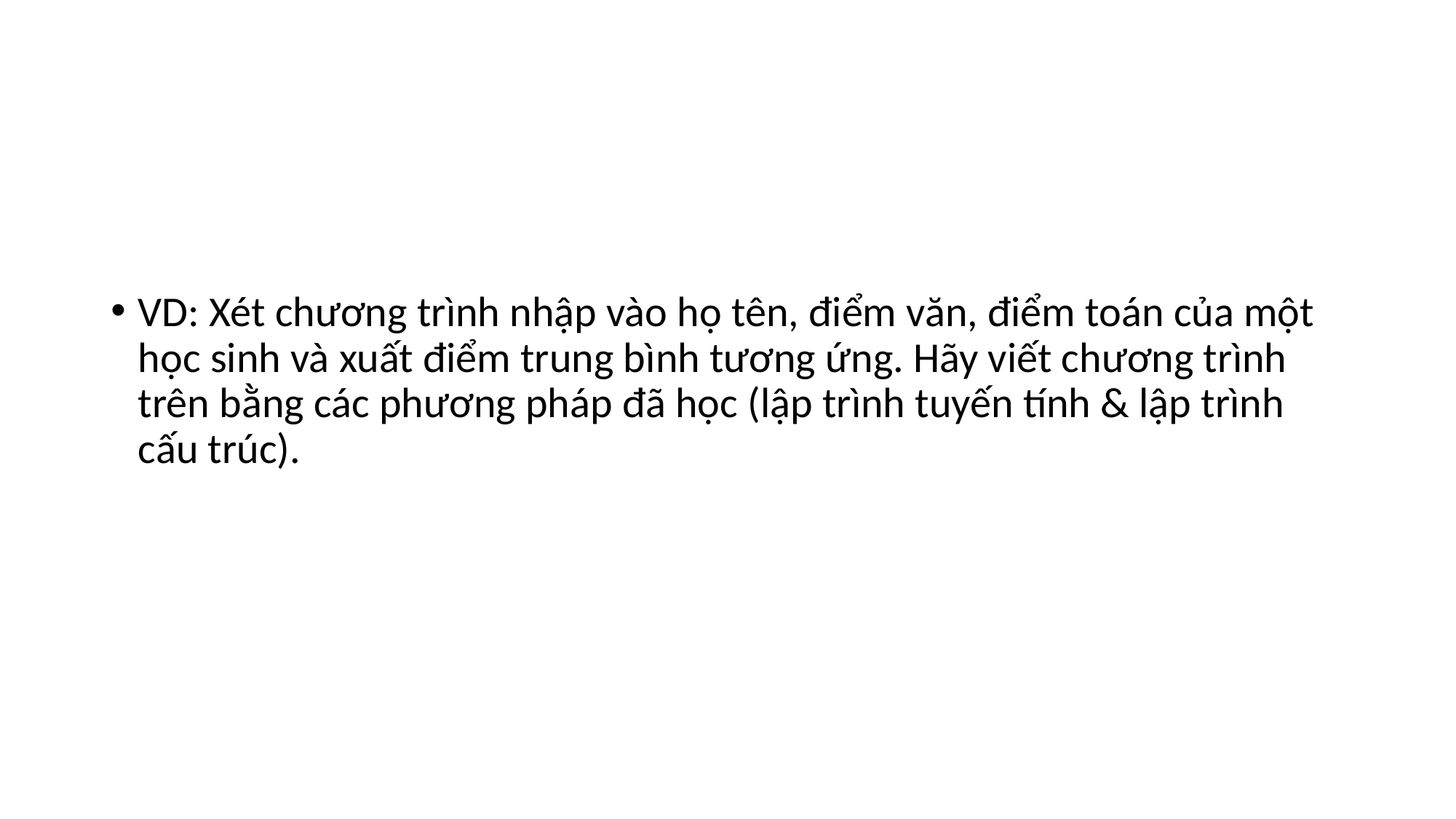

#

VD: Xét chương trình nhập vào họ tên, điểm văn, điểm toán của một học sinh và xuất điểm trung bình tương ứng. Hãy viết chương trình trên bằng các phương pháp đã học (lập trình tuyến tính & lập trình cấu trúc).